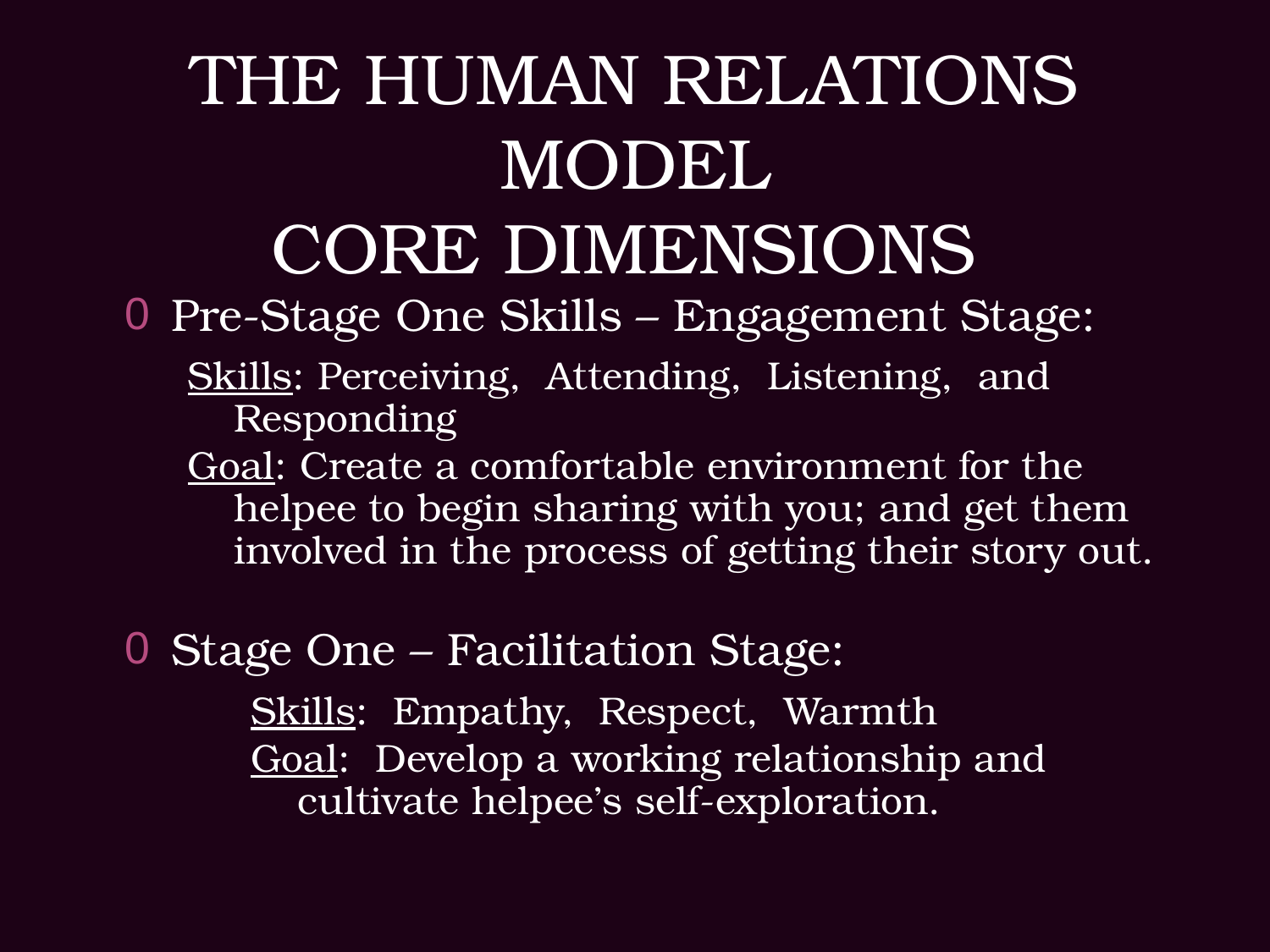

# The Human Relations Model Core Dimensions
Pre-Stage One Skills – Engagement Stage:
Skills: Perceiving,  Attending,  Listening,  and Responding
Goal: Create a comfortable environment for the helpee to begin sharing with you; and get them involved in the process of getting their story out.
Stage One – Facilitation Stage:
Skills:  Empathy,  Respect,  Warmth
Goal:  Develop a working relationship and cultivate helpee’s self-exploration.